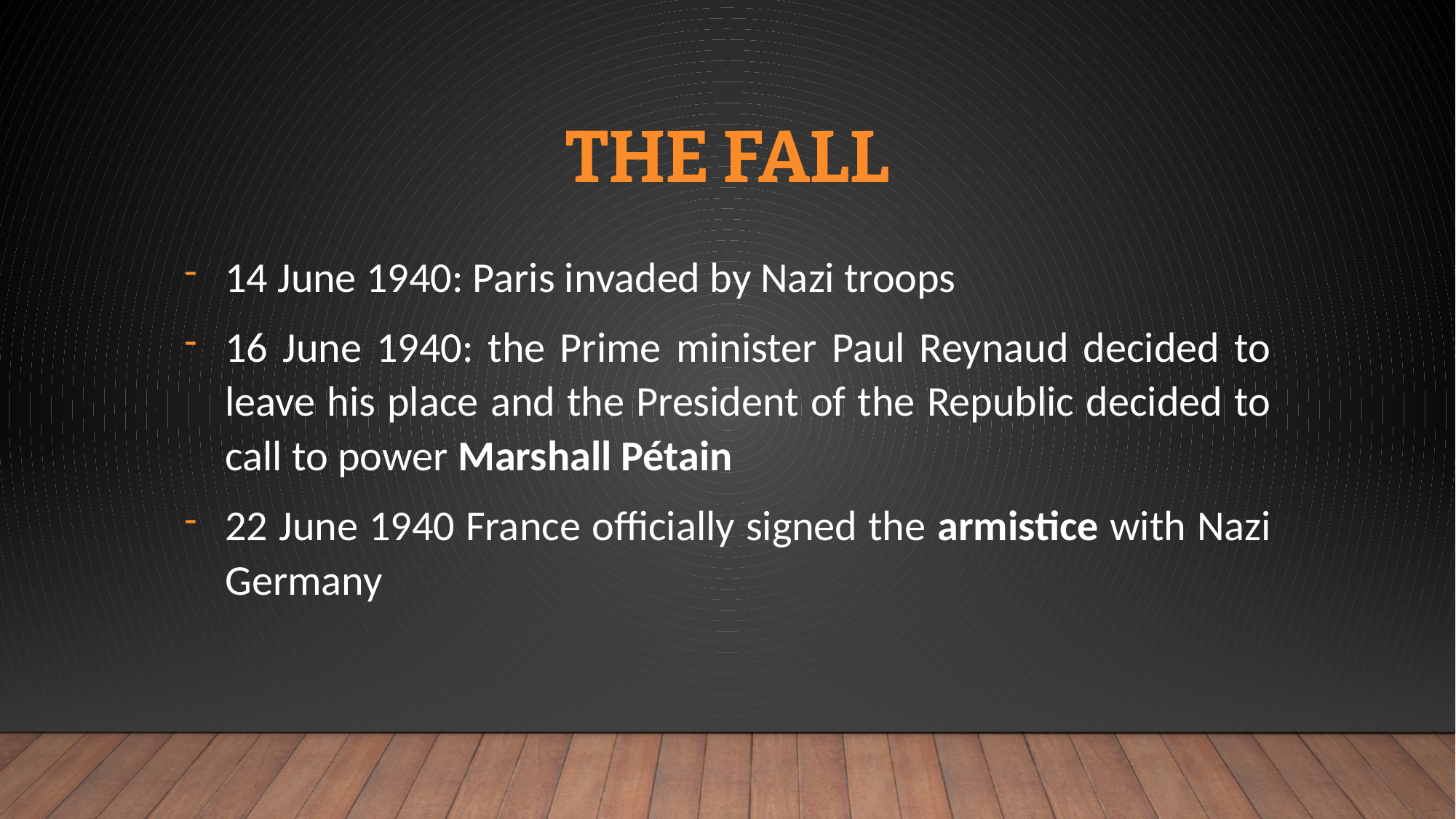

# THE FALL
14 June 1940: Paris invaded by Nazi troops
16 June 1940: the Prime minister Paul Reynaud decided to leave his place and the President of the Republic decided to call to power Marshall Pétain
22 June 1940 France officially signed the armistice with Nazi Germany